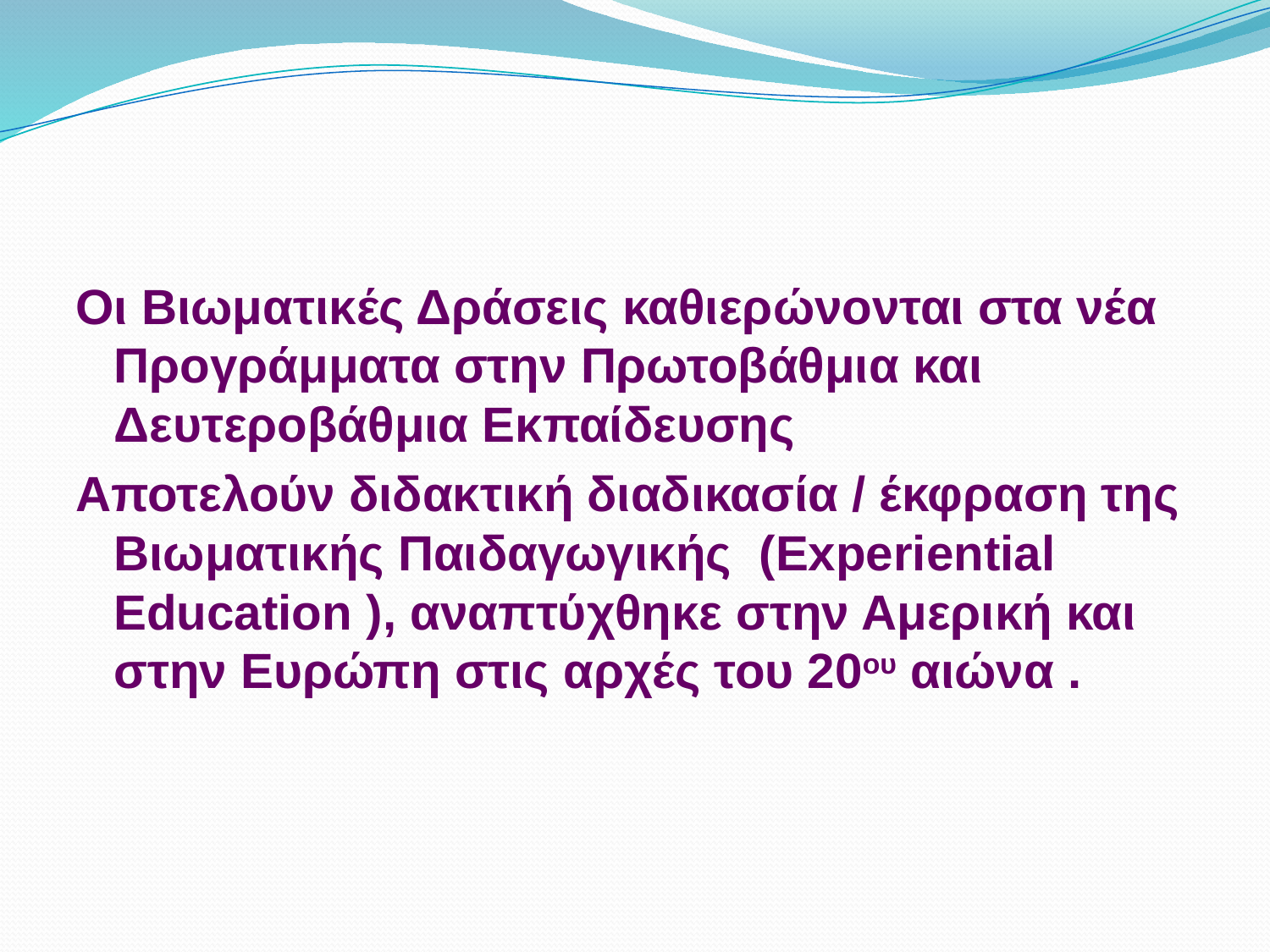

Οι Βιωματικές Δράσεις καθιερώνονται στα νέα Προγράμματα στην Πρωτοβάθμια και Δευτεροβάθμια Εκπαίδευσης
Αποτελούν διδακτική διαδικασία / έκφραση της Βιωματικής Παιδαγωγικής  (Experiential Education ), αναπτύχθηκε στην Αμερική και στην Ευρώπη στις αρχές του 20ου αιώνα .